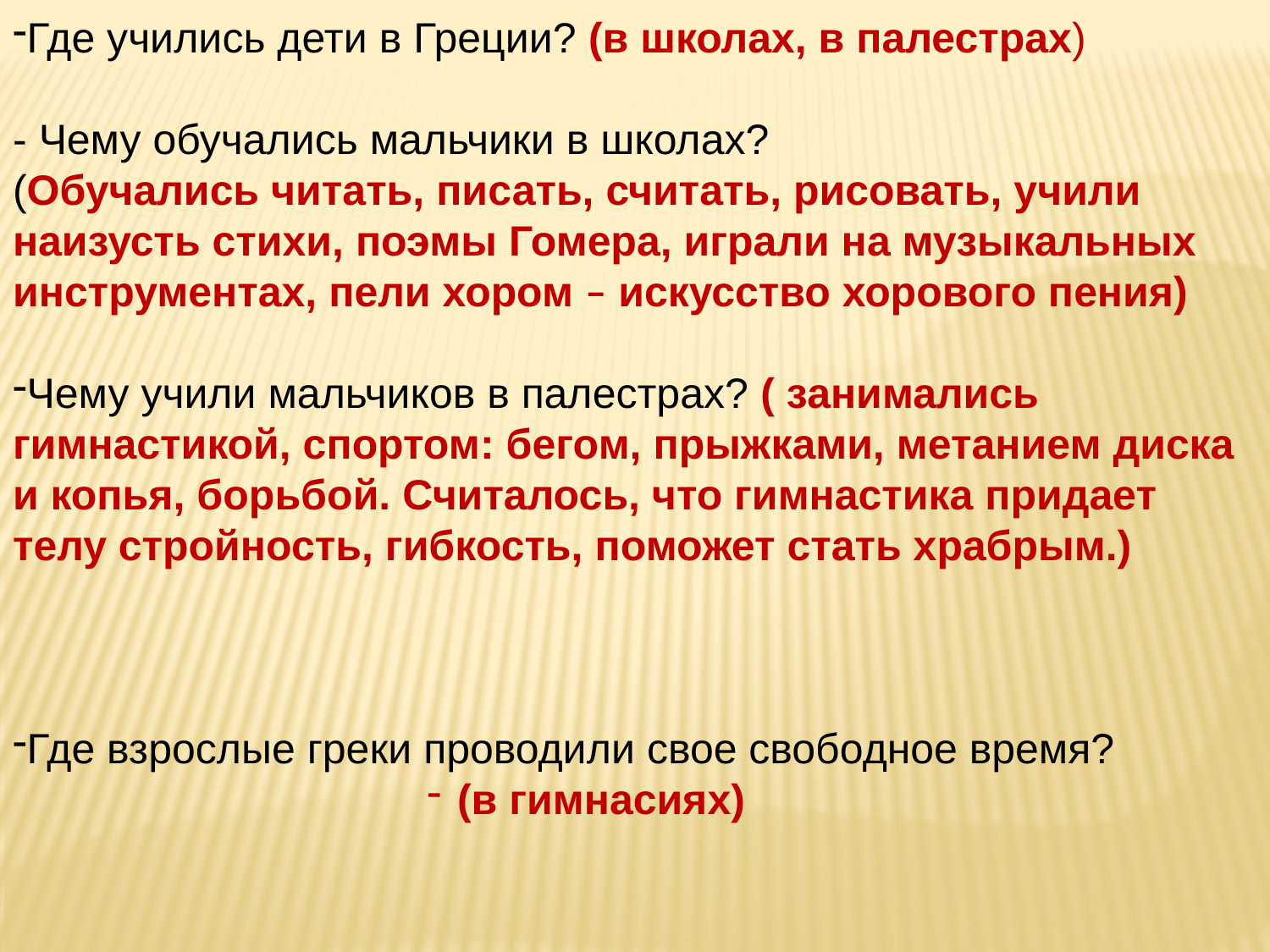

Где учились дети в Греции? (в школах, в палестрах)

- Чему обучались мальчики в школах?
(Обучались читать, писать, считать, рисовать, учили наизусть стихи, поэмы Гомера, играли на музыкальных инструментах, пели хором – искусство хорового пения)

Чему учили мальчиков в палестрах? ( занимались гимнастикой, спортом: бегом, прыжками, метанием диска и копья, борьбой. Считалось, что гимнастика придает телу стройность, гибкость, поможет стать храбрым.)

Где взрослые греки проводили свое свободное время?
(в гимнасиях)